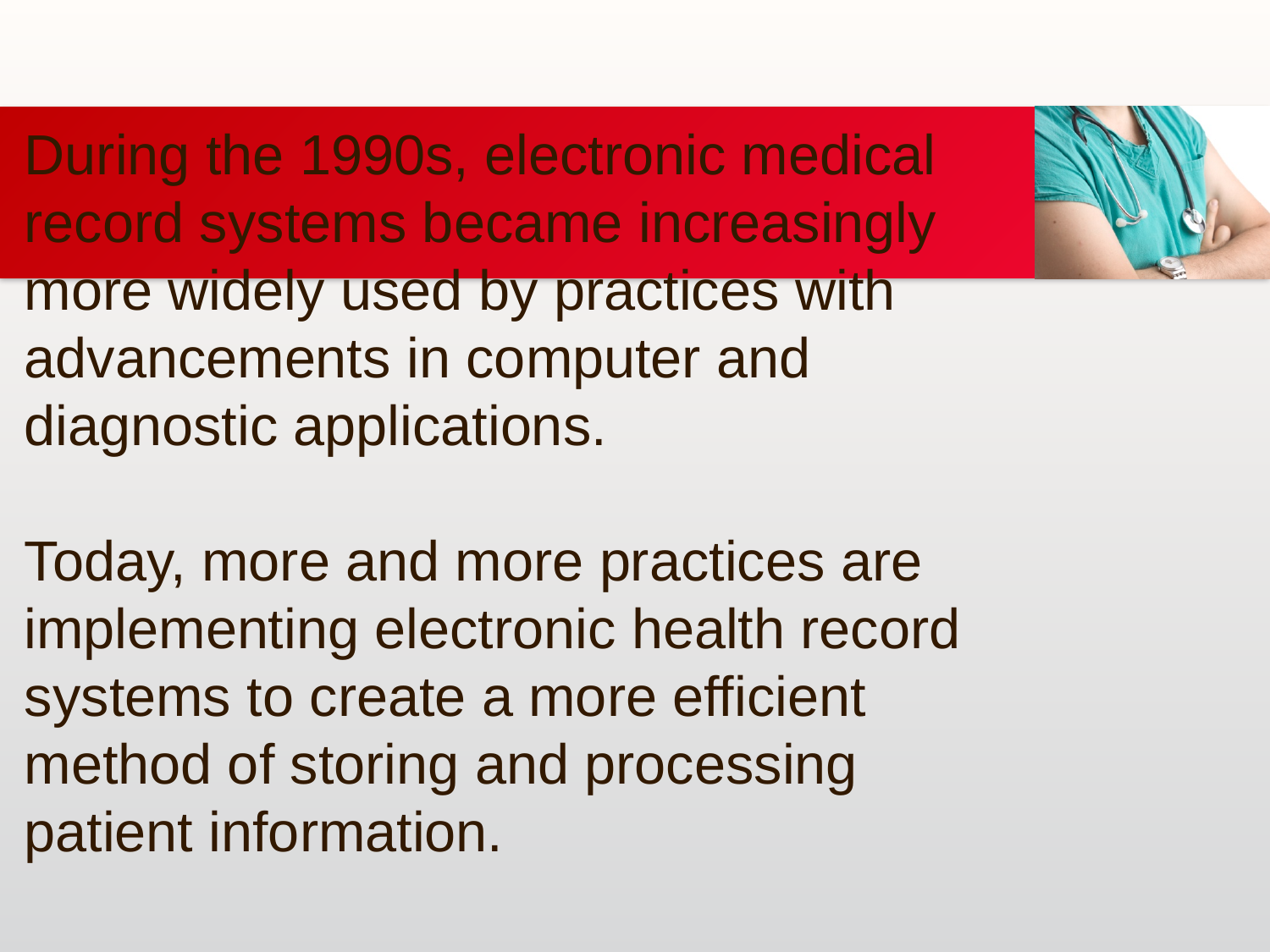

# During the 1990s, electronic medical record systems became increasingly more widely used by practices with advancements in computer and diagnostic applications. Today, more and more practices are implementing electronic health record systems to create a more efficient method of storing and processing patient information.